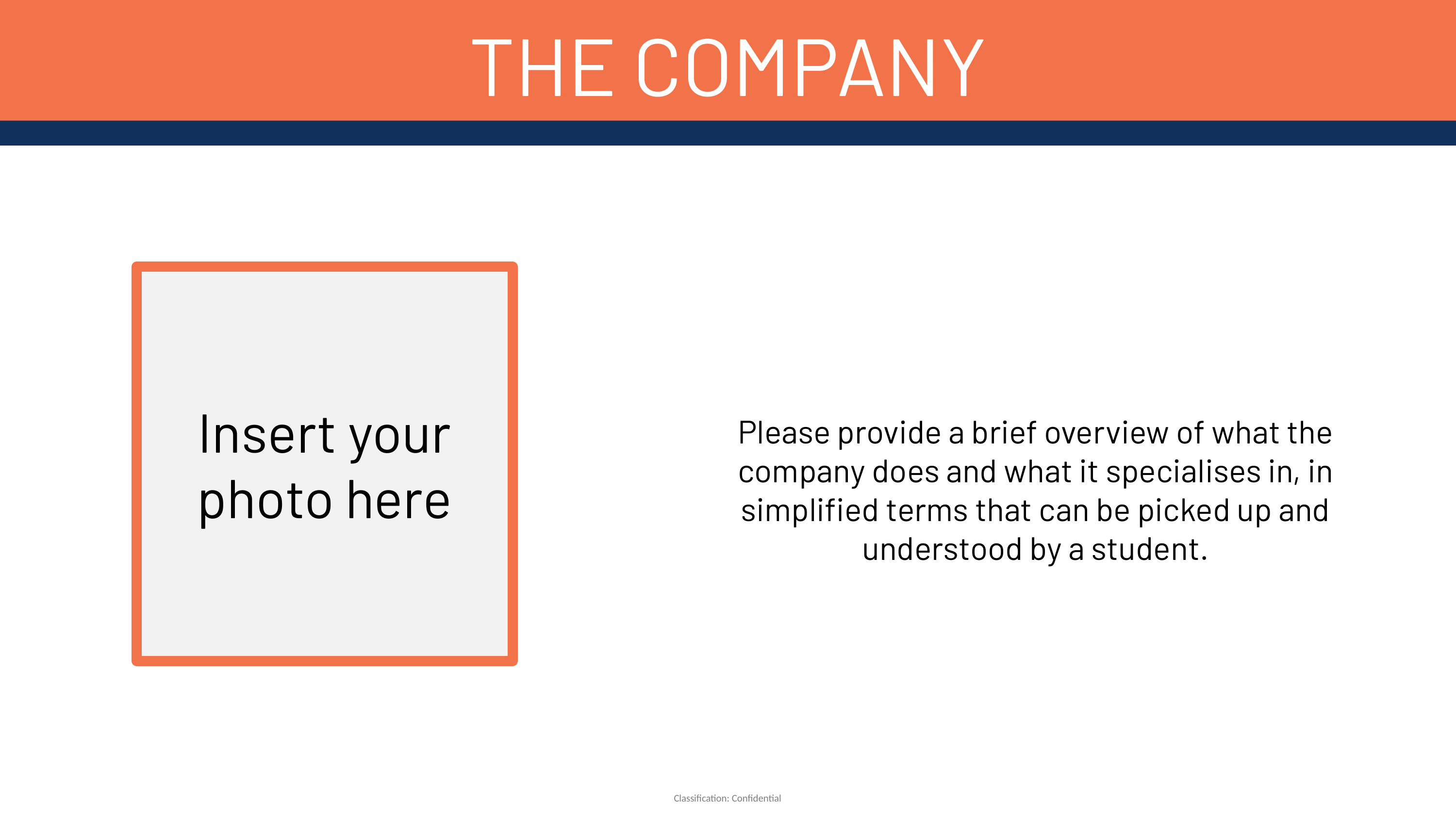

THE COMPANY
Insert your photo here
Please provide a brief overview of what the company does and what it specialises in, in simplified terms that can be picked up and understood by a student.